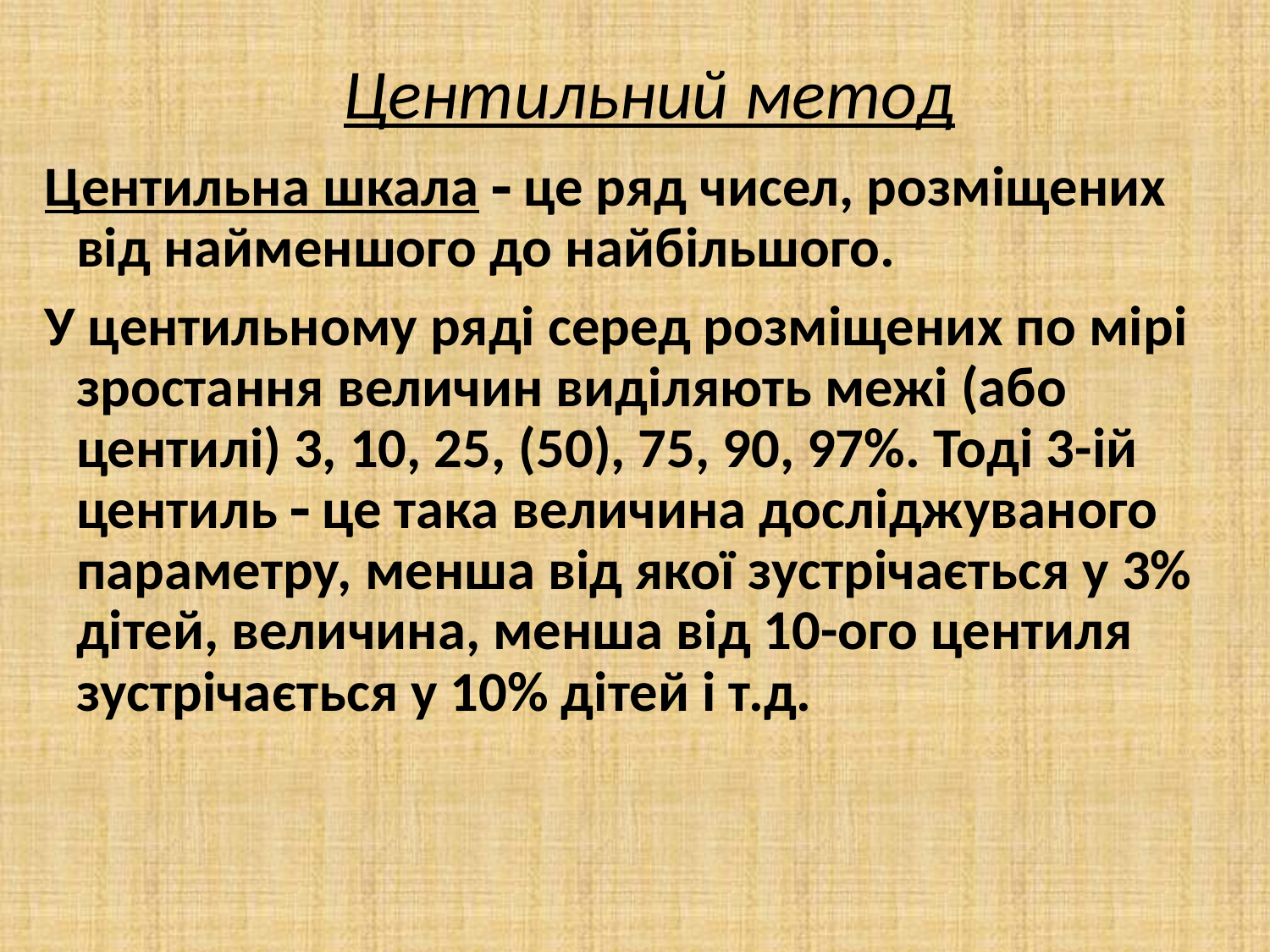

Центильний метод
Центильна шкала − це ряд чисел, розміщених від найменшого до найбільшого.
У центильному ряді серед розміщених по мірі зростання величин виділяють межі (або центилі) 3, 10, 25, (50), 75, 90, 97%. Тоді 3-ій центиль − це така величина досліджуваного параметру, менша від якої зустрічається у 3% дітей, величина, менша від 10-ого центиля зустрічається у 10% дітей і т.д.